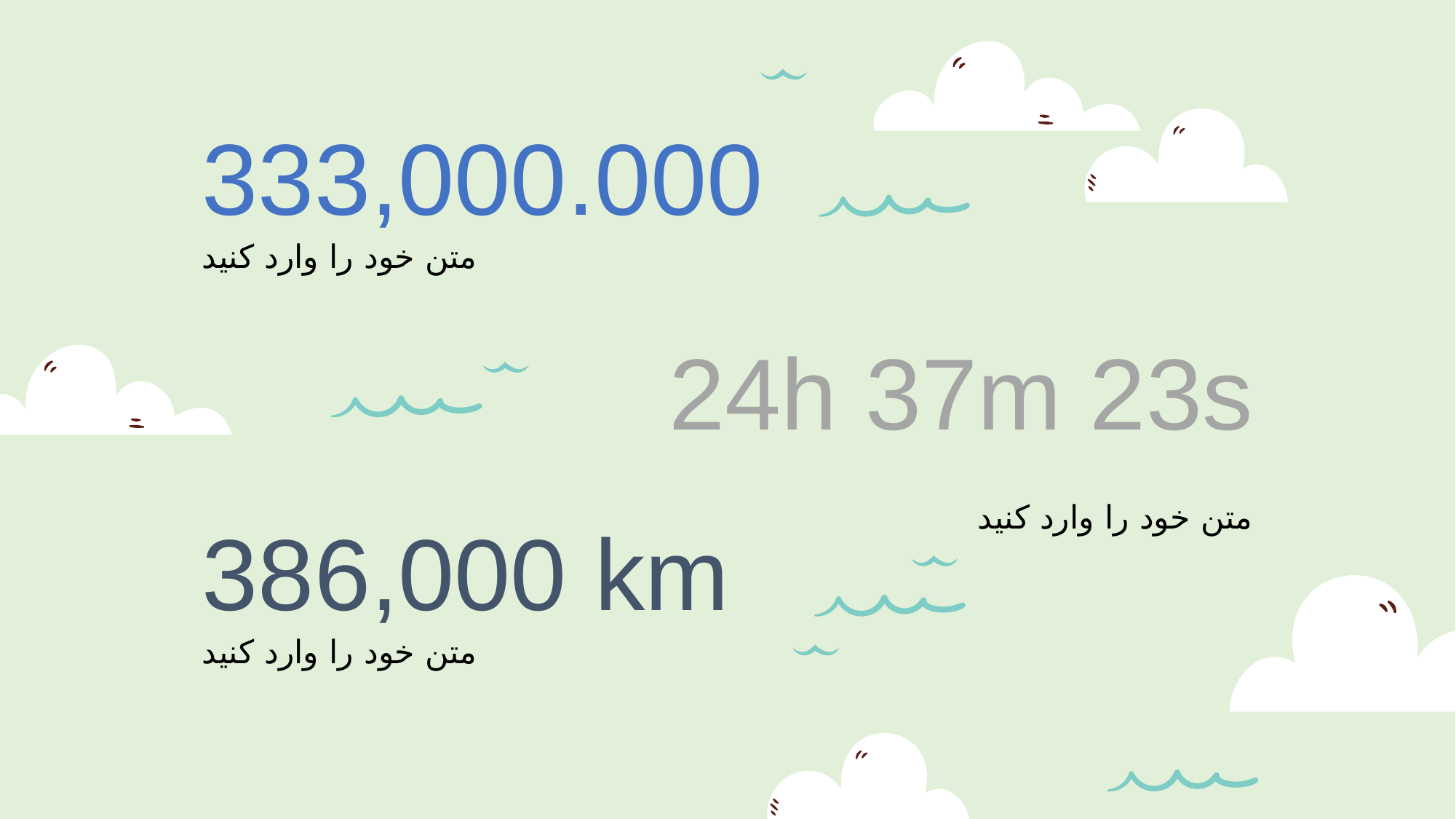

# 333,000.000
متن خود را وارد کنید
24h 37m 23s
متن خود را وارد کنید
386,000 km
متن خود را وارد کنید